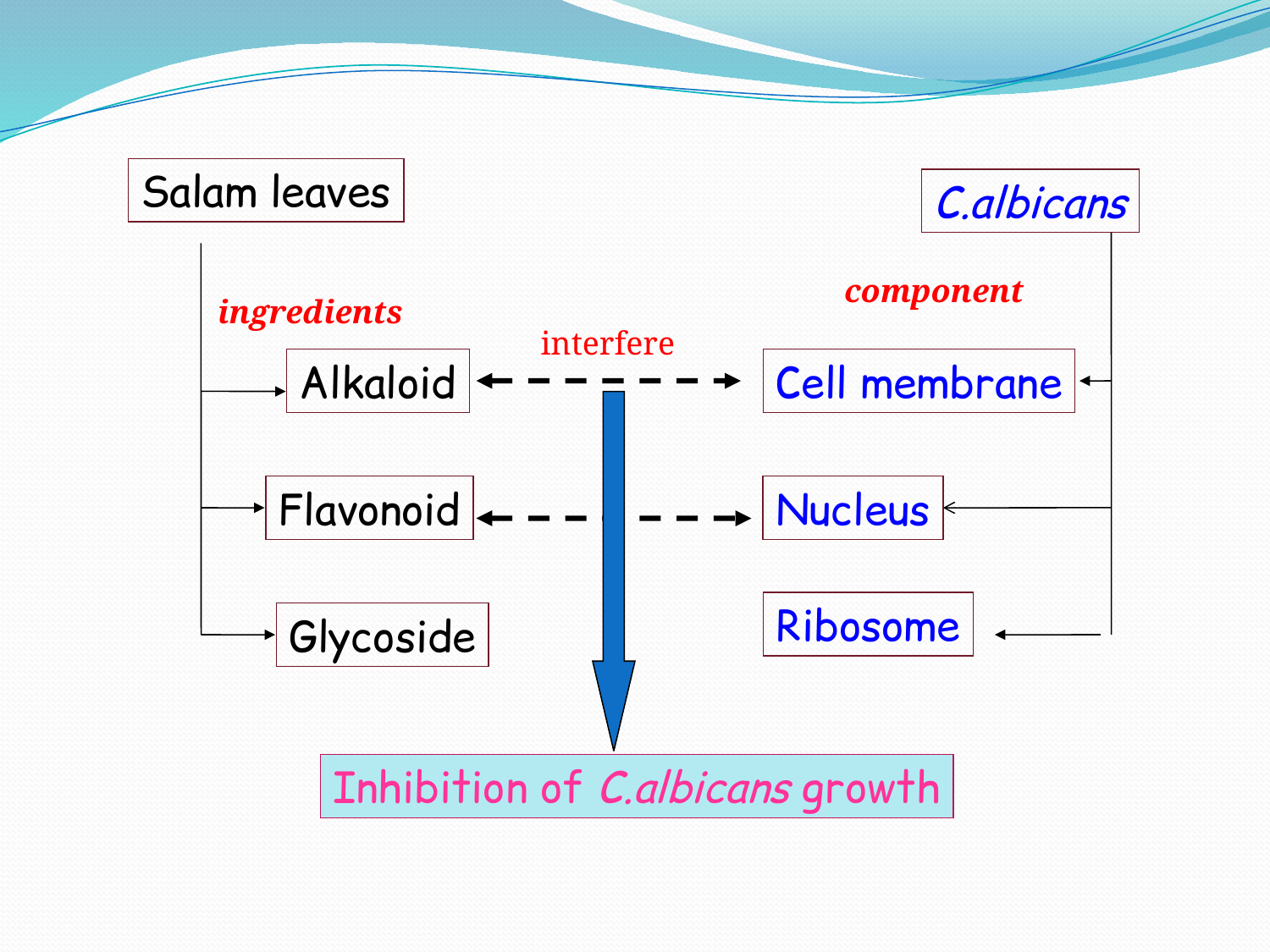

Salam leaves
C.albicans

component
ingredients
interfere
Alkaloid
Cell membrane

Flavonoid
Nucleus

Ribosome
Glycoside

Inhibition of C.albicans growth